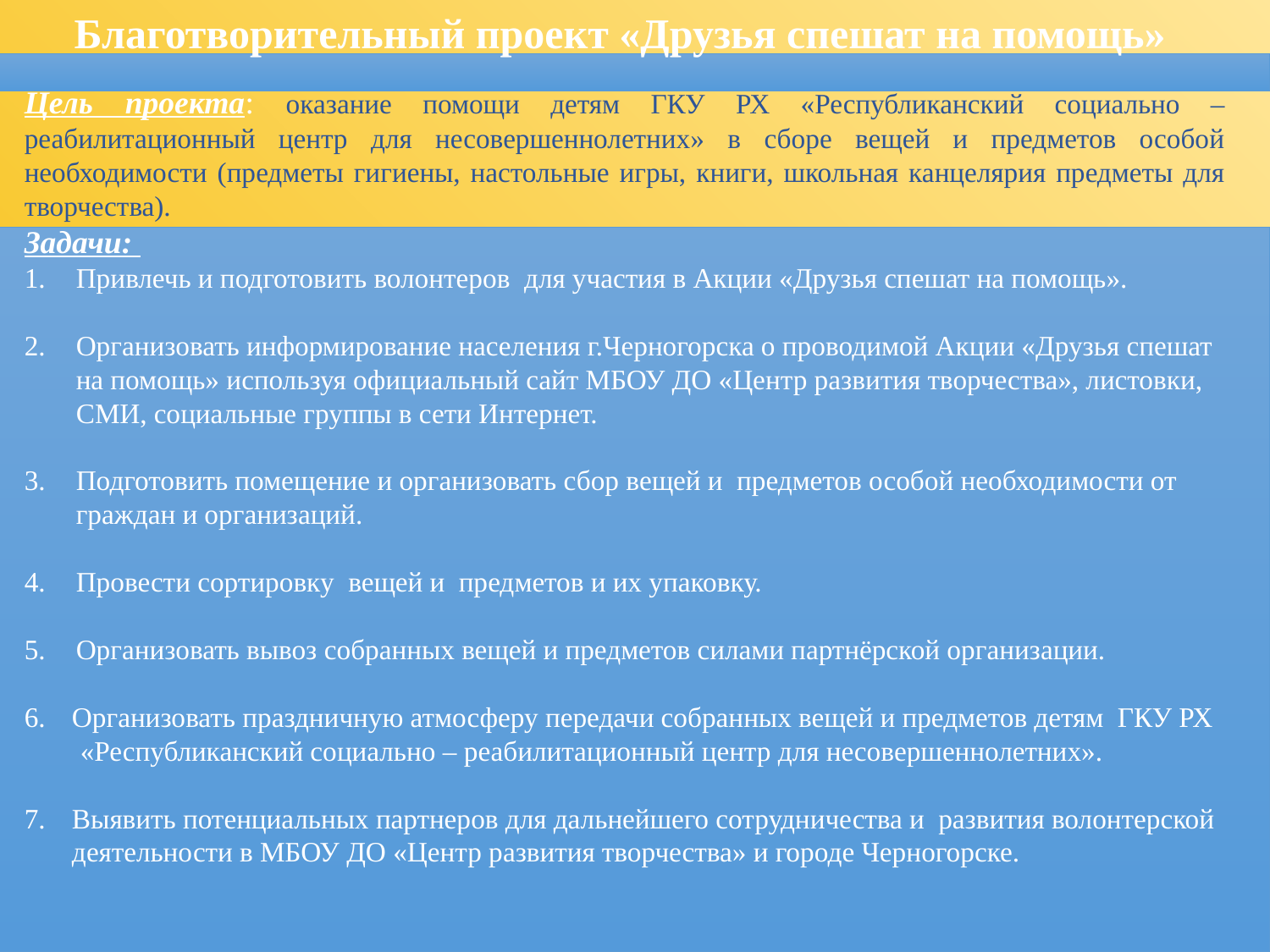

Благотворительный проект «Друзья спешат на помощь»

Цель проекта: оказание помощи детям ГКУ РХ «Республиканский социально – реабилитационный центр для несовершеннолетних» в сборе вещей и предметов особой необходимости (предметы гигиены, настольные игры, книги, школьная канцелярия предметы для творчества).
Задачи:
Привлечь и подготовить волонтеров  для участия в Акции «Друзья спешат на помощь».

Организовать информирование населения г.Черногорска о проводимой Акции «Друзья спешат на помощь» используя официальный сайт МБОУ ДО «Центр развития творчества», листовки, СМИ, социальные группы в сети Интернет.

Подготовить помещение и организовать сбор вещей и  предметов особой необходимости от граждан и организаций.

Провести сортировку  вещей и  предметов и их упаковку.

Организовать вывоз собранных вещей и предметов силами партнёрской организации.

Организовать праздничную атмосферу передачи собранных вещей и предметов детям  ГКУ РХ
        «Республиканский социально – реабилитационный центр для несовершеннолетних».

Выявить потенциальных партнеров для дальнейшего сотрудничества и  развития волонтерской деятельности в МБОУ ДО «Центр развития творчества» и городе Черногорске.

5